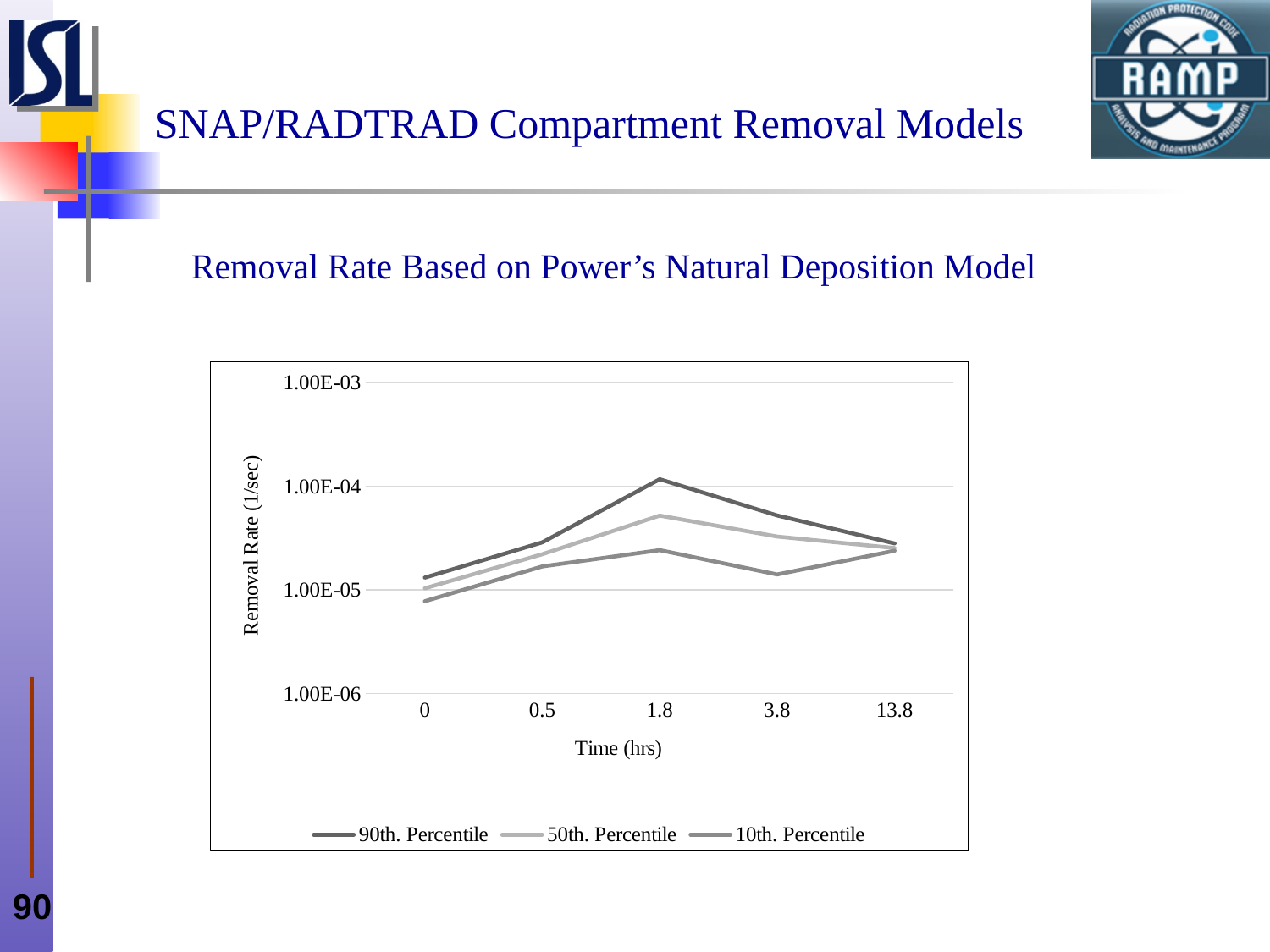

# SNAP/RADTRAD Compartment Removal Models
Removal Rate Based on Power’s Natural Deposition Model

### Chart

| Category |  |  |  |
|---|---|---|---|
| 0 | 1.3122222222222232e-05 | 1.0340277777777789e-05 | 7.772222222222231e-06 |
| 0.5 | 2.8742951968307247e-05 | 2.2073945081358164e-05 | 1.6842299959536877e-05 |
| 1.8 | 0.00011688533124341145 | 5.204033194159454e-05 | 2.4185273613525303e-05 |
| 3.8 | 5.220833333333338e-05 | 3.2680555555555585e-05 | 1.4069444444444452e-05 |
| 13.8 | 2.8055555555555584e-05 | 2.533333333333336e-05 | 2.3870176819645185e-05 |